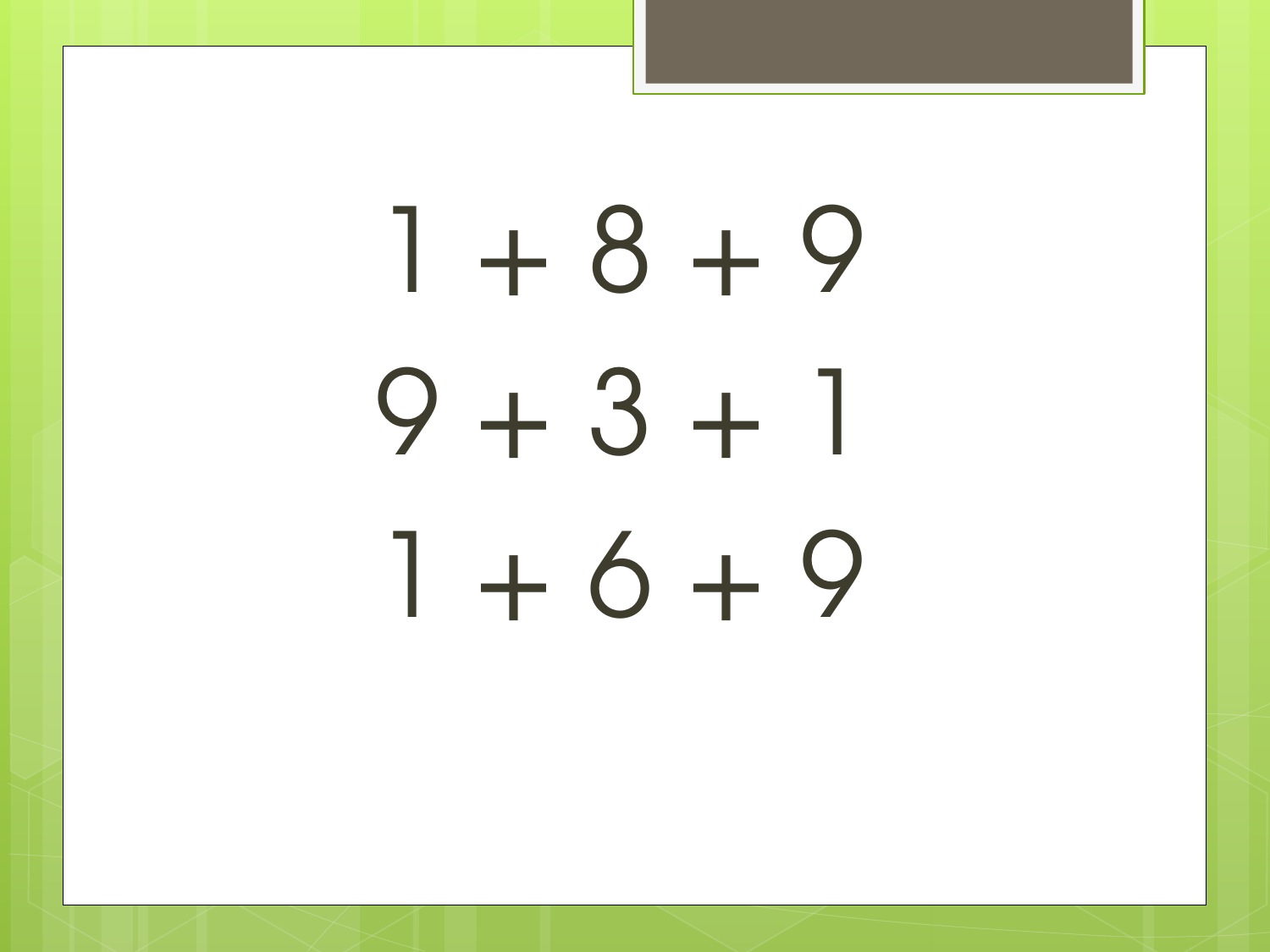

1 + 8 + 9
9 + 3 + 1
1 + 6 + 9